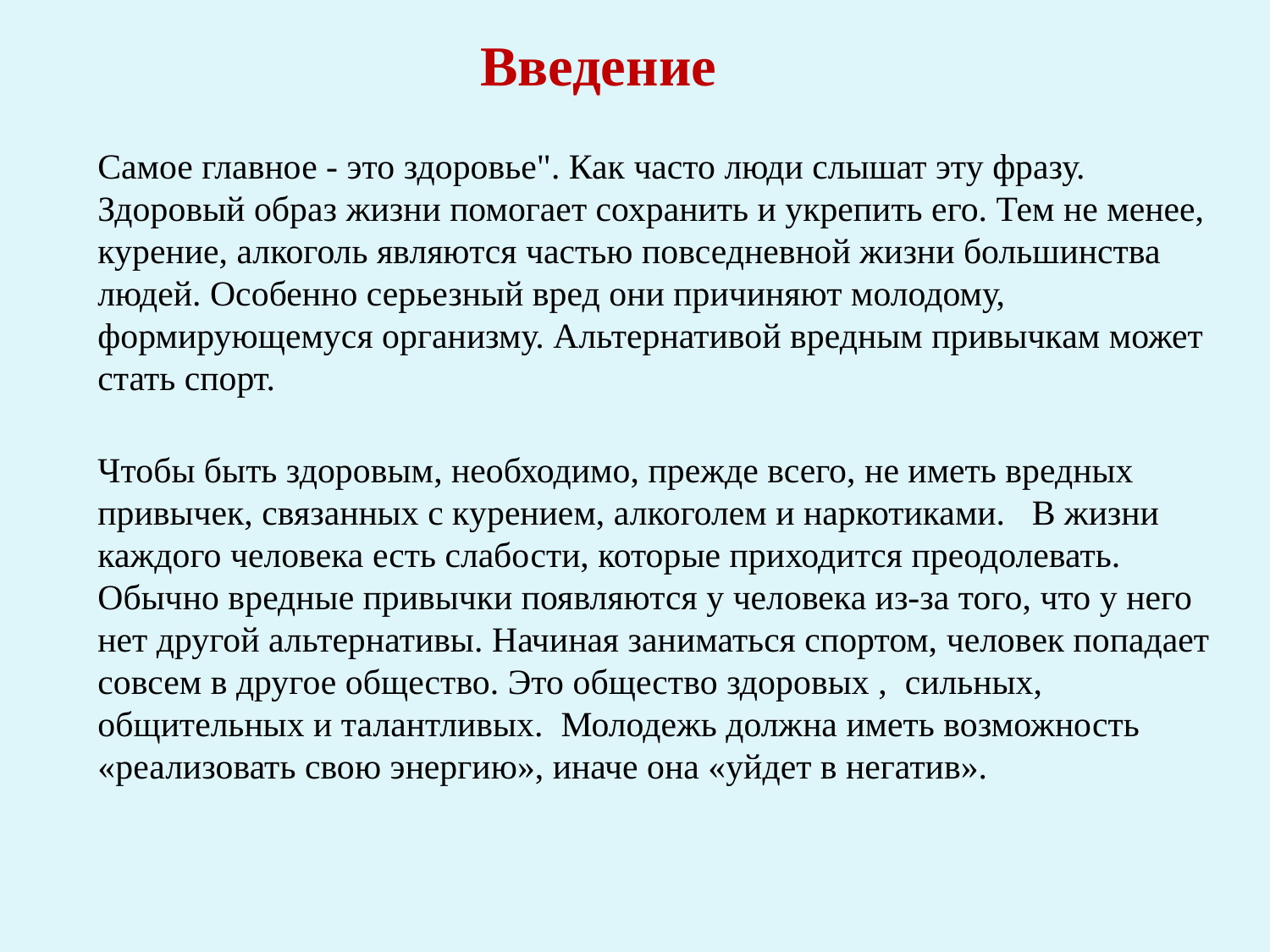

# Введение
Самое главное - это здоровье". Как часто люди слышат эту фразу. Здоровый образ жизни помогает сохранить и укрепить его. Тем не менее, курение, алкоголь являются частью повседневной жизни большинства людей. Особенно серьезный вред они причиняют молодому, формирующемуся организму. Альтернативой вредным привычкам может стать спорт.
Чтобы быть здоровым, необходимо, прежде всего, не иметь вредных привычек, связанных с курением, алкоголем и наркотиками.   В жизни каждого человека есть слабости, которые приходится преодолевать. Обычно вредные привычки появляются у человека из-за того, что у него нет другой альтернативы. Начиная заниматься спортом, человек попадает совсем в другое общество. Это общество здоровых ,  сильных, общительных и талантливых.  Молодежь должна иметь возможность «реализовать свою энергию», иначе она «уйдет в негатив».